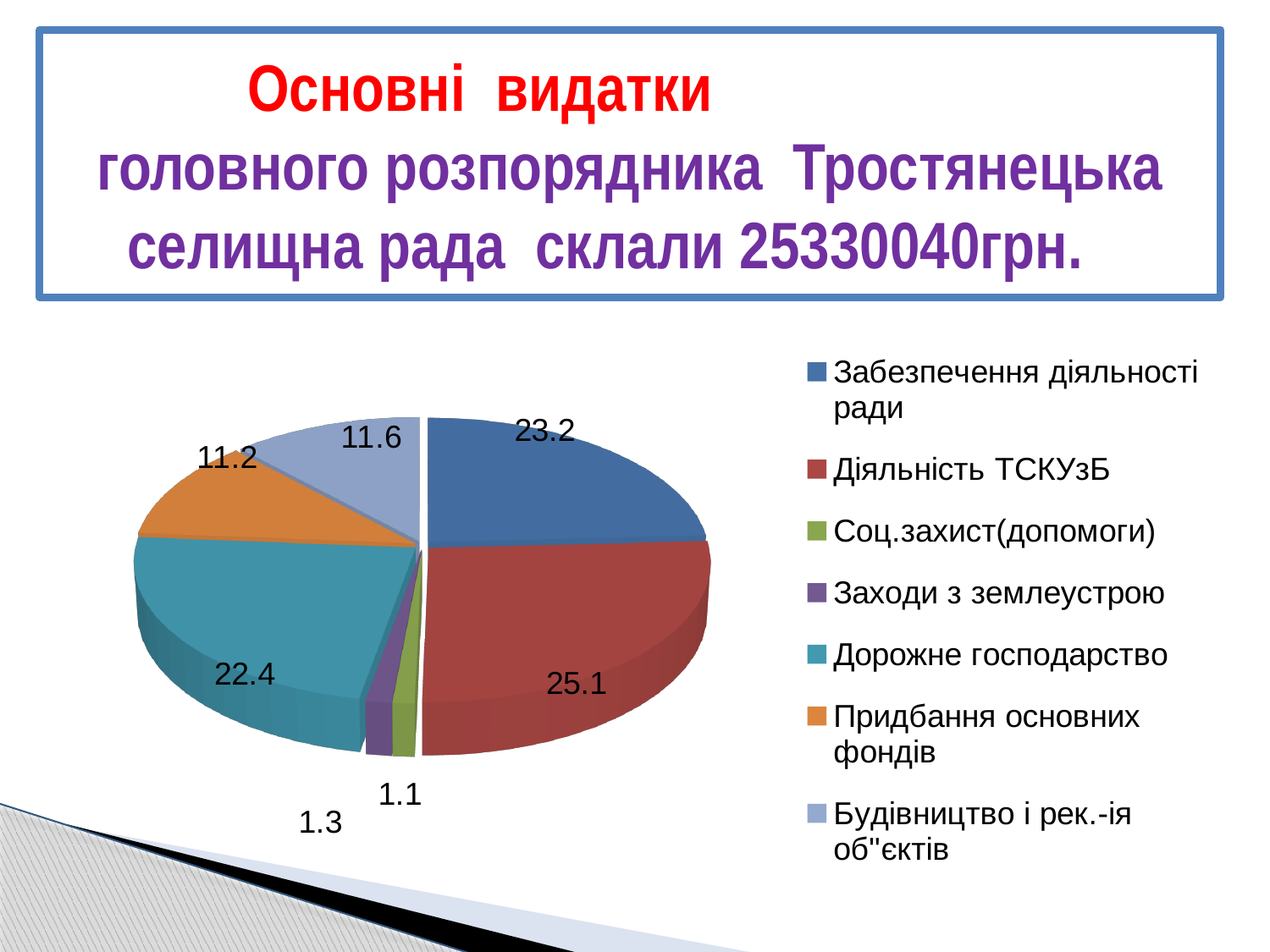

# Основні  видатки                                    головного розпорядника  Тростянецька        селищна рада  склали 25330040грн.

[unsupported chart]